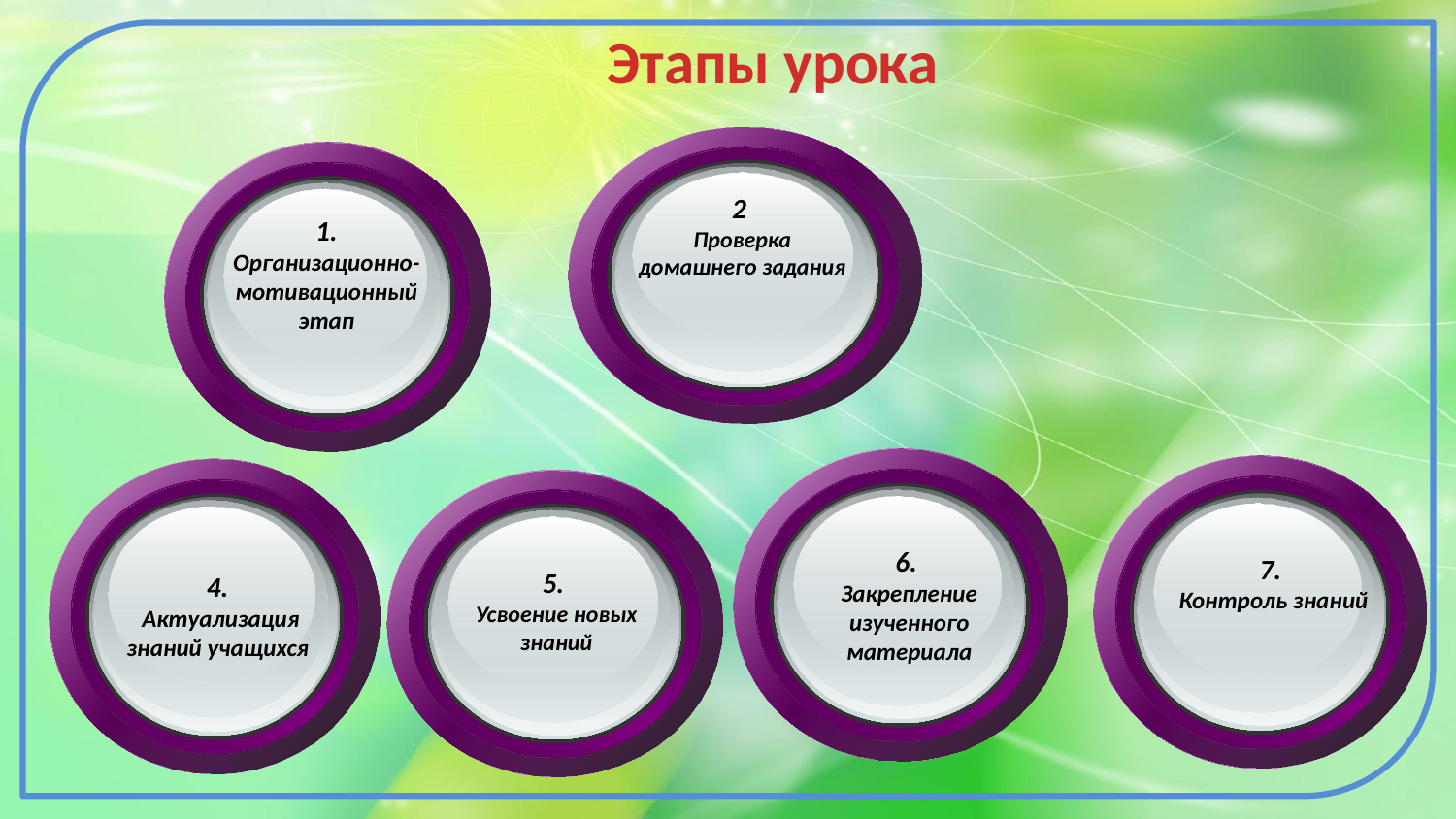

# Этапы урока

2
Проверка домашнего задания

1. Организационно-мотивационный этап

6.
Закрепление изученного материала

7.
Контроль знаний

4.
Актуализация знаний учащихся

5.
Усвоение новых знаний